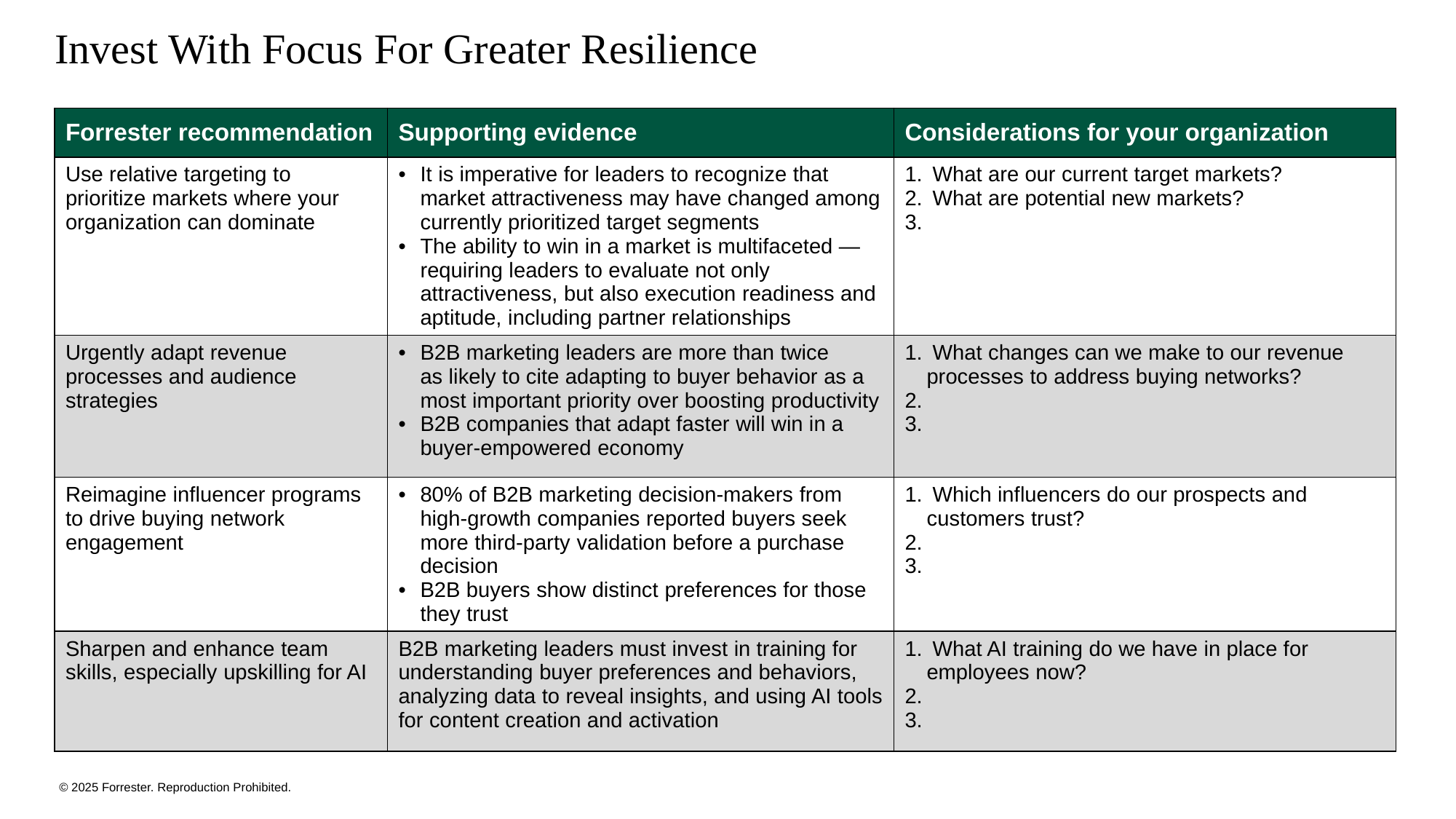

# Invest With Focus For Greater Resilience
| Forrester recommendation | Supporting evidence | Considerations for your organization |
| --- | --- | --- |
| Use relative targeting to prioritize markets where your organization can dominate | It is imperative for leaders to recognize that market attractiveness may have changed among currently prioritized target segments The ability to win in a market is multifaceted — requiring leaders to evaluate not only attractiveness, but also execution readiness and aptitude, including partner relationships | What are our current target markets? What are potential new markets? |
| Urgently adapt revenue processes and audience strategies | B2B marketing leaders are more than twice as likely to cite adapting to buyer behavior as a most important priority over boosting productivity B2B companies that adapt faster will win in a buyer-empowered economy | What changes can we make to our revenue processes to address buying networks? |
| Reimagine influencer programs to drive buying network engagement | 80% of B2B marketing decision-makers from high-growth companies reported buyers seek more third-party validation before a purchase decision B2B buyers show distinct preferences for those they trust | Which influencers do our prospects and customers trust? |
| Sharpen and enhance team skills, especially upskilling for AI | B2B marketing leaders must invest in training for understanding buyer preferences and behaviors, analyzing data to reveal insights, and using AI tools for content creation and activation | What AI training do we have in place for employees now? |